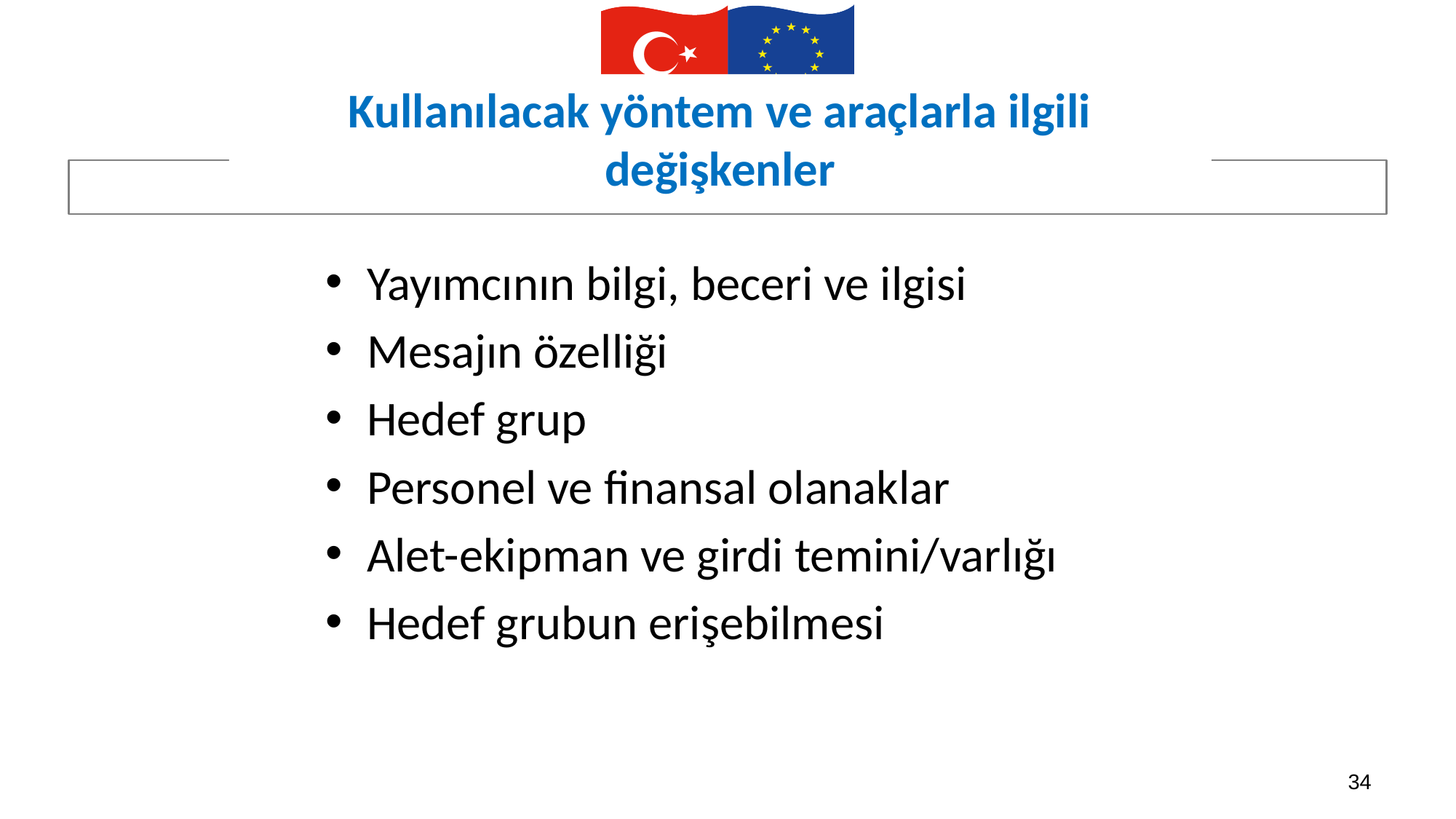

# Kullanılacak yöntem ve araçlarla ilgili değişkenler
Yayımcının bilgi, beceri ve ilgisi
Mesajın özelliği
Hedef grup
Personel ve finansal olanaklar
Alet-ekipman ve girdi temini/varlığı
Hedef grubun erişebilmesi
34